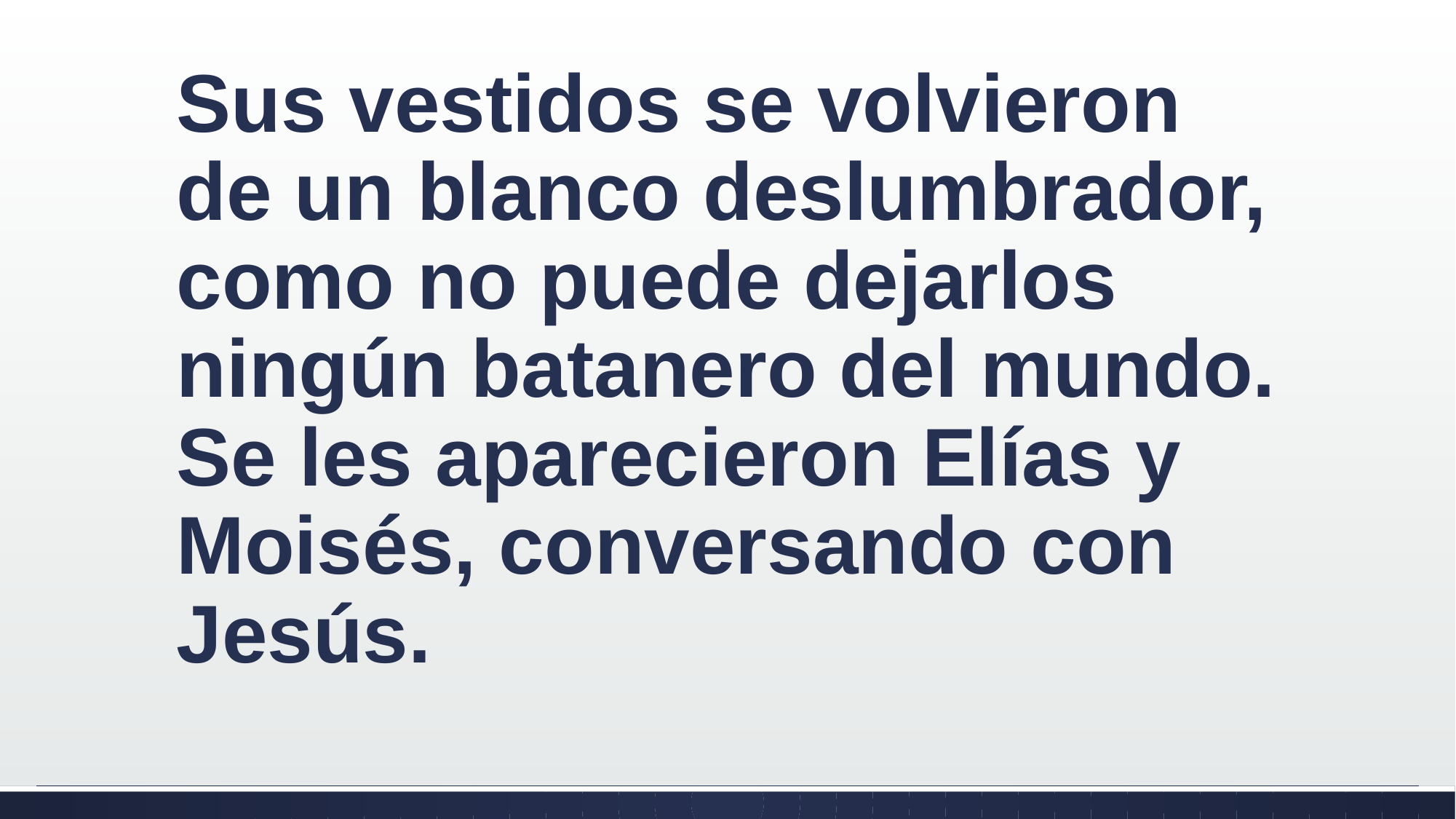

#
Sus vestidos se volvieron de un blanco deslumbrador, como no puede dejarlos ningún batanero del mundo. Se les aparecieron Elías y Moisés, conversando con Jesús.